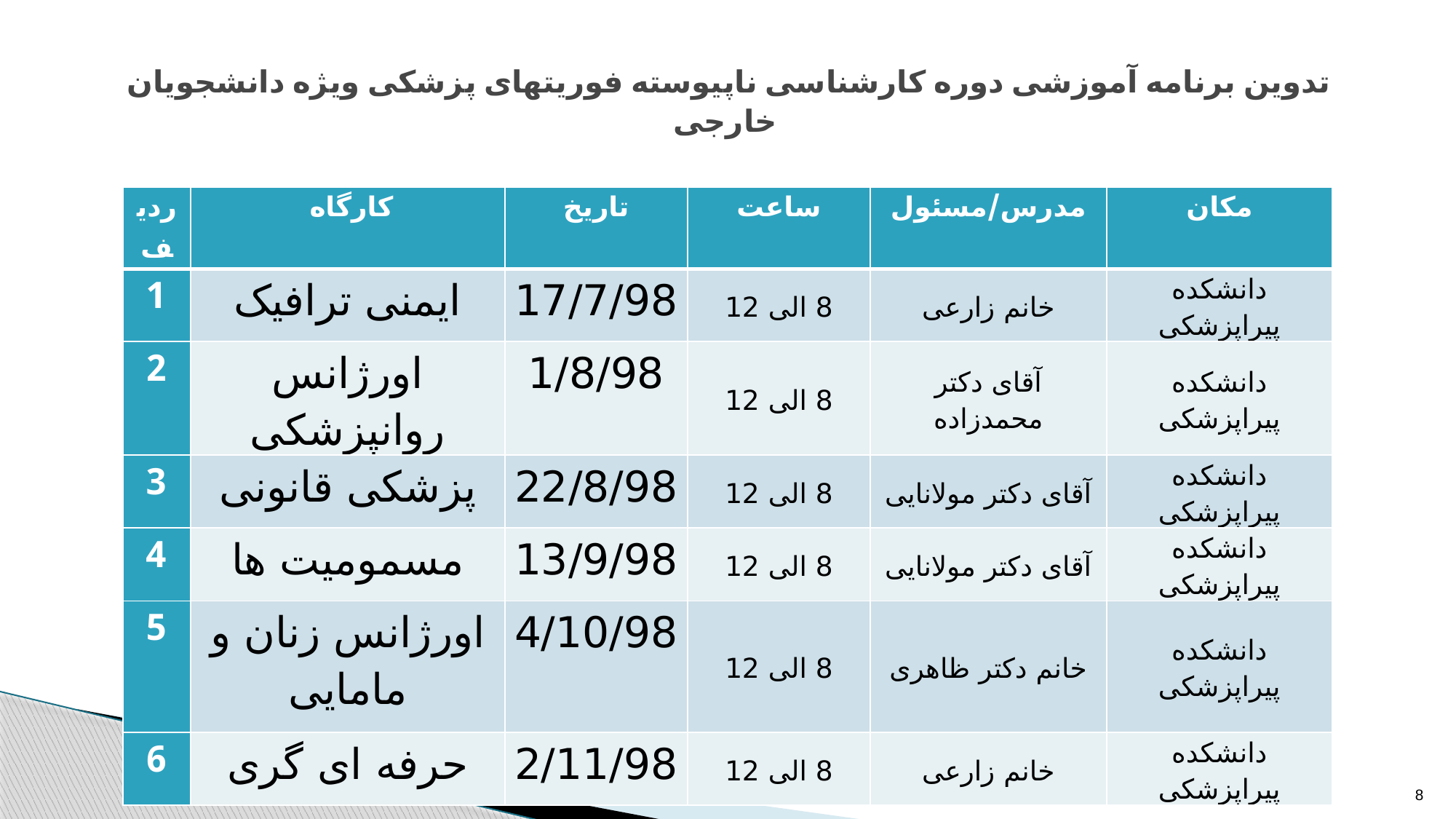

# تدوین برنامه آموزشی دوره کارشناسی ناپیوسته فوریتهای پزشکی ویژه دانشجویان خارجی
| ردیف | کارگاه | تاریخ | ساعت | مدرس/مسئول | مکان |
| --- | --- | --- | --- | --- | --- |
| 1 | ایمنی ترافیک | 17/7/98 | 8 الی 12 | خانم زارعی | دانشکده پیراپزشکی |
| 2 | اورژانس روانپزشکی | 1/8/98 | 8 الی 12 | آقای دکتر محمدزاده | دانشکده پیراپزشکی |
| 3 | پزشکی قانونی | 22/8/98 | 8 الی 12 | آقای دکتر مولانایی | دانشکده پیراپزشکی |
| 4 | مسمومیت ها | 13/9/98 | 8 الی 12 | آقای دکتر مولانایی | دانشکده پیراپزشکی |
| 5 | اورژانس زنان و مامایی | 4/10/98 | 8 الی 12 | خانم دکتر ظاهری | دانشکده پیراپزشکی |
| 6 | حرفه ای گری | 2/11/98 | 8 الی 12 | خانم زارعی | دانشکده پیراپزشکی |
8